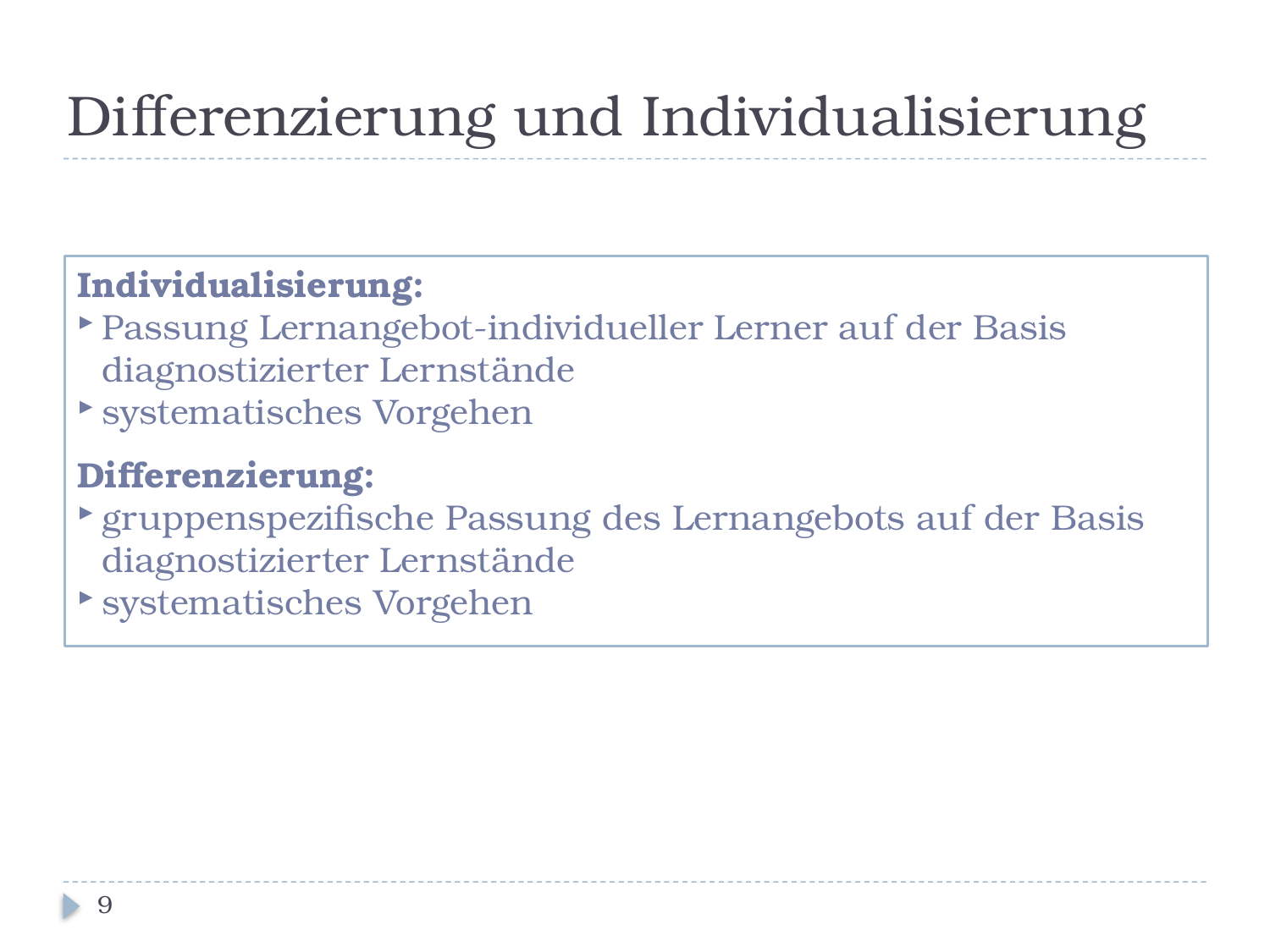

# Differenzierung und Individualisierung
Individualisierung:
Passung Lernangebot-individueller Lerner auf der Basis diagnostizierter Lernstände
systematisches Vorgehen
Differenzierung:
gruppenspezifische Passung des Lernangebots auf der Basis diagnostizierter Lernstände
systematisches Vorgehen

9